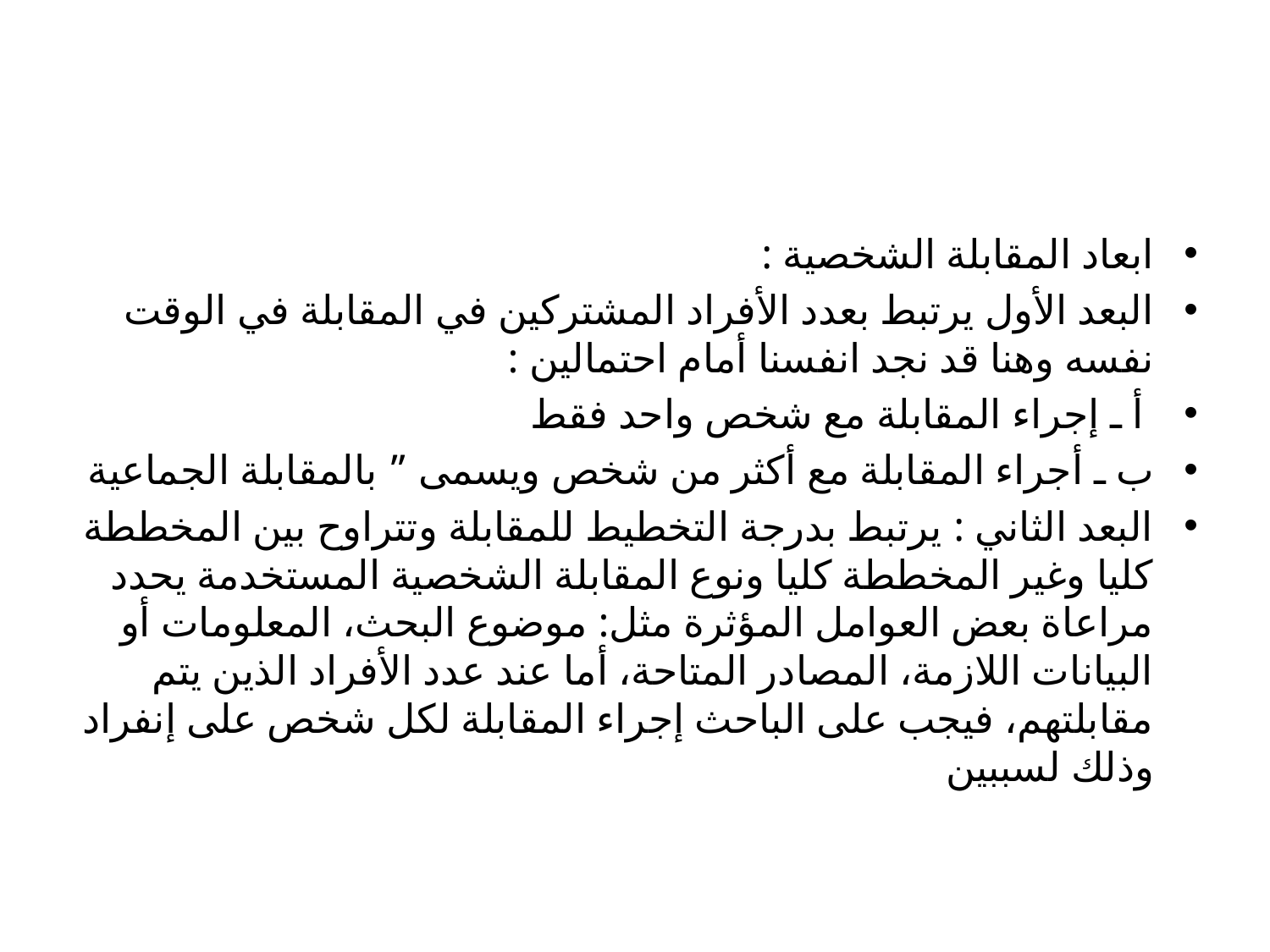

#
ابعاد المقابلة الشخصية :
البعد الأول يرتبط بعدد الأفراد المشتركين في المقابلة في الوقت نفسه وهنا قد نجد انفسنا أمام احتمالين :
 أ ـ إجراء المقابلة مع شخص واحد فقط
ب ـ أجراء المقابلة مع أكثر من شخص ويسمى ” بالمقابلة الجماعية
البعد الثاني : يرتبط بدرجة التخطيط للمقابلة وتتراوح بين المخططة كليا وغير المخططة كليا ونوع المقابلة الشخصية المستخدمة يحدد مراعاة بعض العوامل المؤثرة مثل: موضوع البحث، المعلومات أو البيانات اللازمة، المصادر المتاحة، أما عند عدد الأفراد الذين يتم مقابلتهم، فيجب على الباحث إجراء المقابلة لكل شخص على إنفراد وذلك لسببين